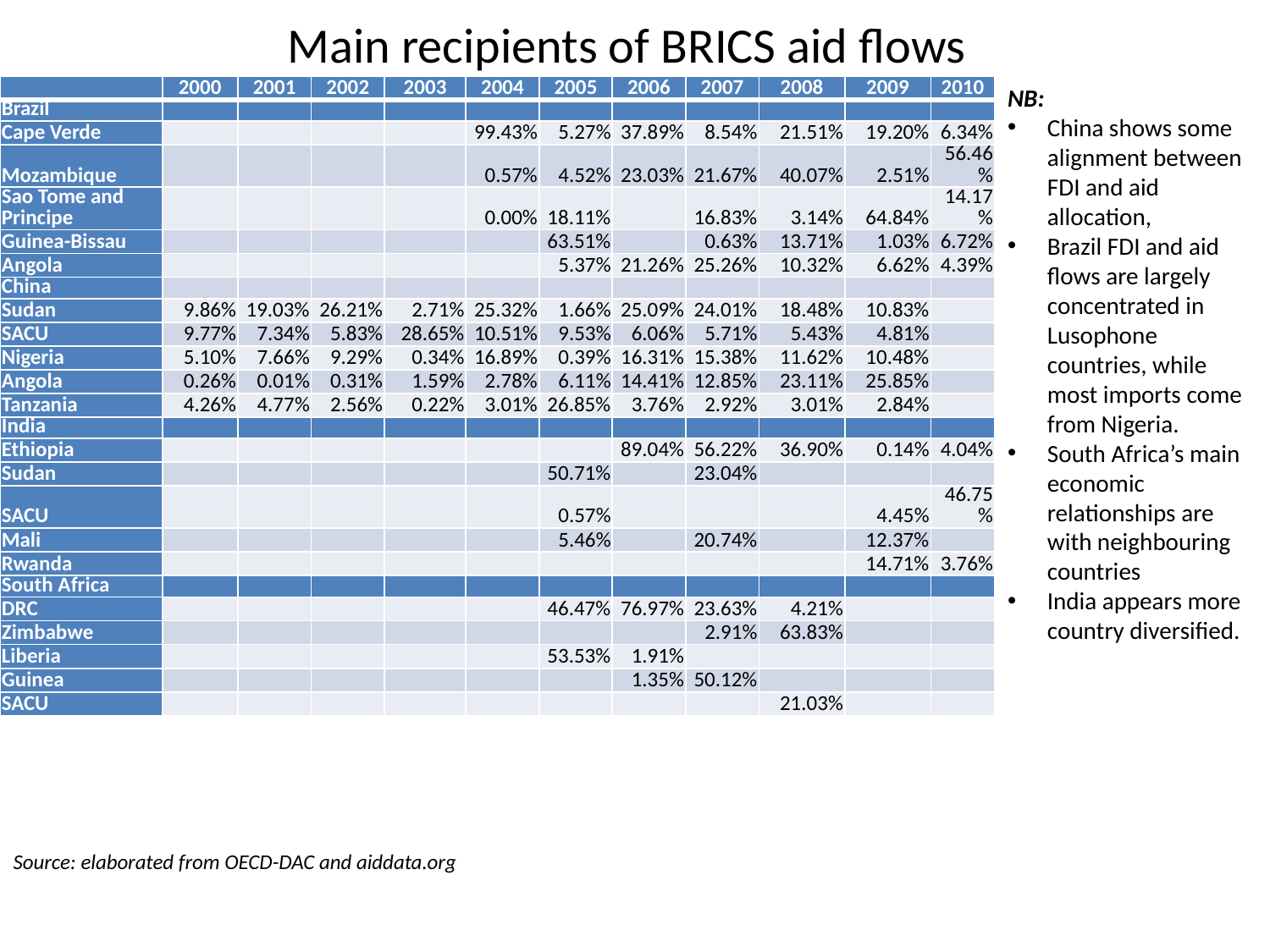

# Main recipients of BRICS aid flows
|  | 2000 | 2001 | 2002 | 2003 | 2004 | 2005 | 2006 | 2007 | 2008 | 2009 | 2010 |
| --- | --- | --- | --- | --- | --- | --- | --- | --- | --- | --- | --- |
| Brazil |  |  |  |  |  |  |  |  |  |  |  |
| Cape Verde |  |  |  |  | 99.43% | 5.27% | 37.89% | 8.54% | 21.51% | 19.20% | 6.34% |
| Mozambique |  |  |  |  | 0.57% | 4.52% | 23.03% | 21.67% | 40.07% | 2.51% | 56.46% |
| Sao Tome and Principe |  |  |  |  | 0.00% | 18.11% |  | 16.83% | 3.14% | 64.84% | 14.17% |
| Guinea-Bissau |  |  |  |  |  | 63.51% |  | 0.63% | 13.71% | 1.03% | 6.72% |
| Angola |  |  |  |  |  | 5.37% | 21.26% | 25.26% | 10.32% | 6.62% | 4.39% |
| China |  |  |  |  |  |  |  |  |  |  |  |
| Sudan | 9.86% | 19.03% | 26.21% | 2.71% | 25.32% | 1.66% | 25.09% | 24.01% | 18.48% | 10.83% |  |
| SACU | 9.77% | 7.34% | 5.83% | 28.65% | 10.51% | 9.53% | 6.06% | 5.71% | 5.43% | 4.81% |  |
| Nigeria | 5.10% | 7.66% | 9.29% | 0.34% | 16.89% | 0.39% | 16.31% | 15.38% | 11.62% | 10.48% |  |
| Angola | 0.26% | 0.01% | 0.31% | 1.59% | 2.78% | 6.11% | 14.41% | 12.85% | 23.11% | 25.85% |  |
| Tanzania | 4.26% | 4.77% | 2.56% | 0.22% | 3.01% | 26.85% | 3.76% | 2.92% | 3.01% | 2.84% |  |
| India |  |  |  |  |  |  |  |  |  |  |  |
| Ethiopia |  |  |  |  |  |  | 89.04% | 56.22% | 36.90% | 0.14% | 4.04% |
| Sudan |  |  |  |  |  | 50.71% |  | 23.04% |  |  |  |
| SACU |  |  |  |  |  | 0.57% |  |  |  | 4.45% | 46.75% |
| Mali |  |  |  |  |  | 5.46% |  | 20.74% |  | 12.37% |  |
| Rwanda |  |  |  |  |  |  |  |  |  | 14.71% | 3.76% |
| South Africa |  |  |  |  |  |  |  |  |  |  |  |
| DRC |  |  |  |  |  | 46.47% | 76.97% | 23.63% | 4.21% |  |  |
| Zimbabwe |  |  |  |  |  |  |  | 2.91% | 63.83% |  |  |
| Liberia |  |  |  |  |  | 53.53% | 1.91% |  |  |  |  |
| Guinea |  |  |  |  |  |  | 1.35% | 50.12% |  |  |  |
| SACU |  |  |  |  |  |  |  |  | 21.03% |  |  |
NB:
China shows some alignment between FDI and aid allocation,
Brazil FDI and aid flows are largely concentrated in Lusophone countries, while most imports come from Nigeria.
South Africa’s main economic relationships are with neighbouring countries
India appears more country diversified.

Source: elaborated from OECD-DAC and aiddata.org